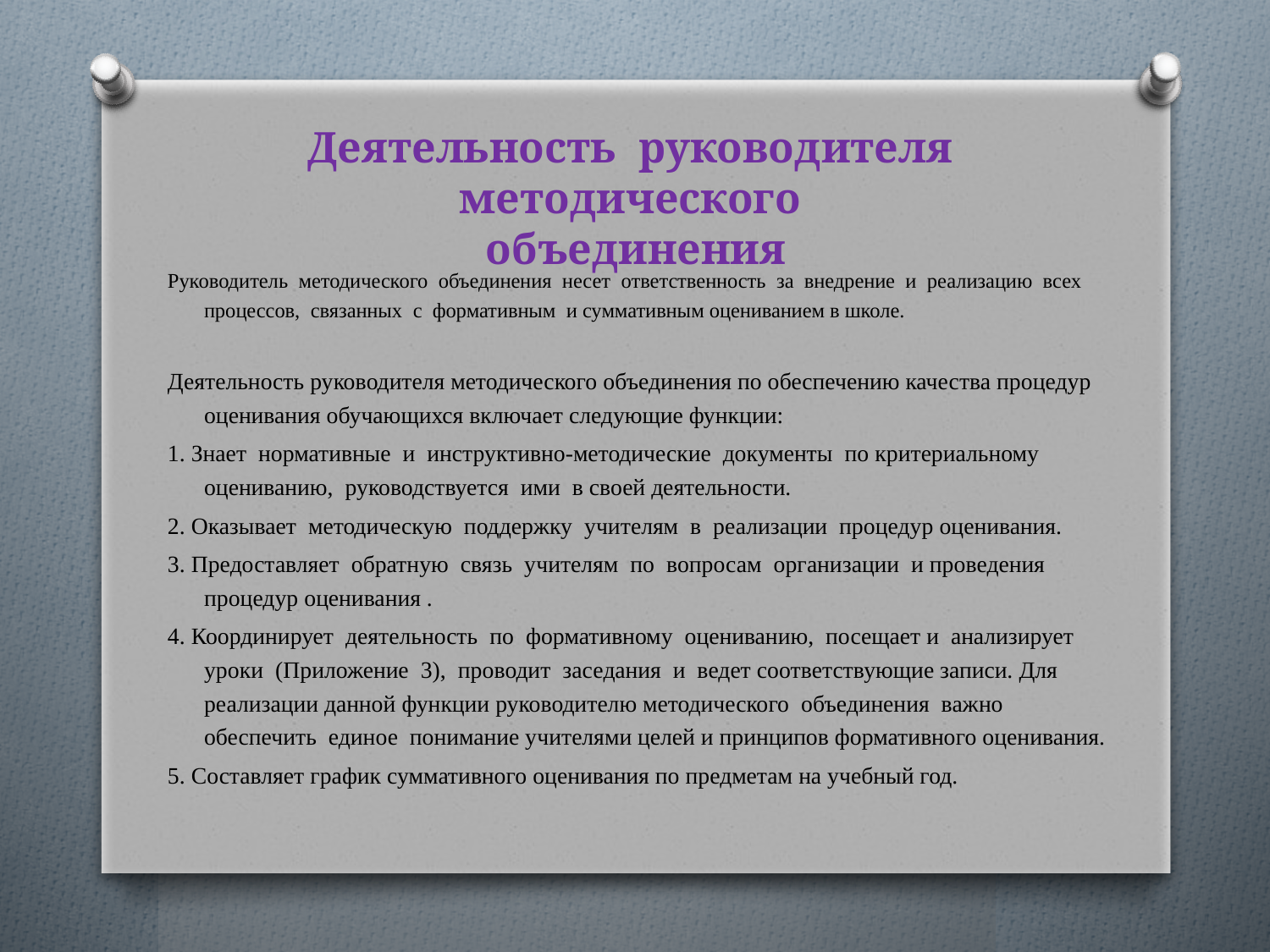

# Деятельность  руководителя  методического объединения
Руководитель  методического  объединения  несет  ответственность  за  внедрение  и  реализацию  всех  процессов,  связанных  с  формативным  и суммативным оцениванием в школе.

Деятельность руководителя методического объединения по обеспечению качества процедур оценивания обучающихся включает следующие функции:
1. Знает  нормативные  и  инструктивно-методические  документы  по критериальному  оцениванию,  руководствуется  ими  в своей деятельности.
2. Оказывает  методическую  поддержку  учителям  в  реализации  процедур оценивания.
3. Предоставляет  обратную  связь  учителям  по  вопросам  организации  и проведения процедур оценивания .
4. Координирует  деятельность  по  формативному  оцениванию,  посещает и  анализирует  уроки  (Приложение  3),  проводит  заседания  и  ведет соответствующие записи. Для реализации данной функции руководителю методического  объединения  важно  обеспечить  единое  понимание учителями целей и принципов формативного оценивания.
5. Составляет график суммативного оценивания по предметам на учебный год.